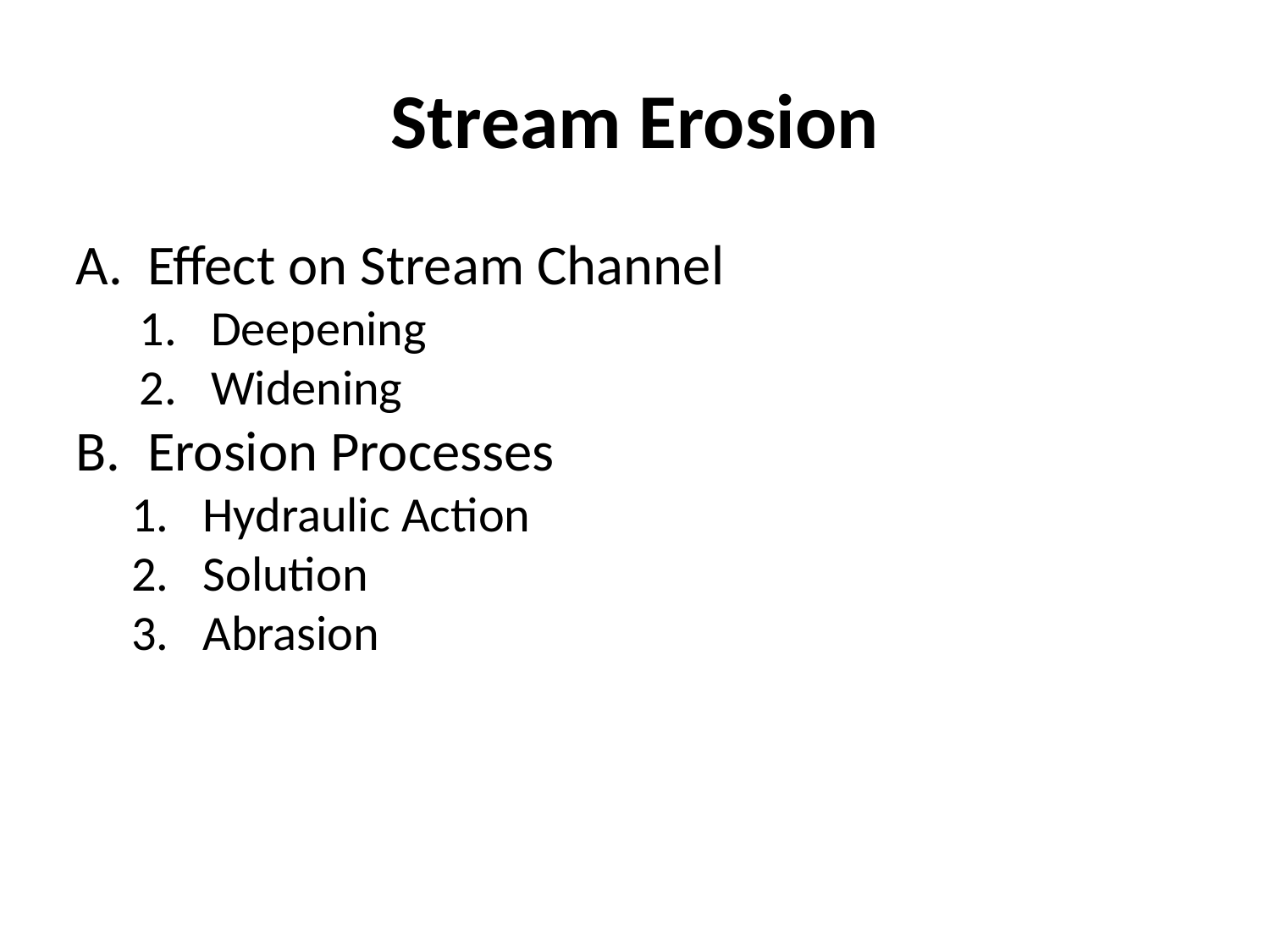

Stream Erosion
Effect on Stream Channel
Deepening
Widening
Erosion Processes
Hydraulic Action
Solution
Abrasion